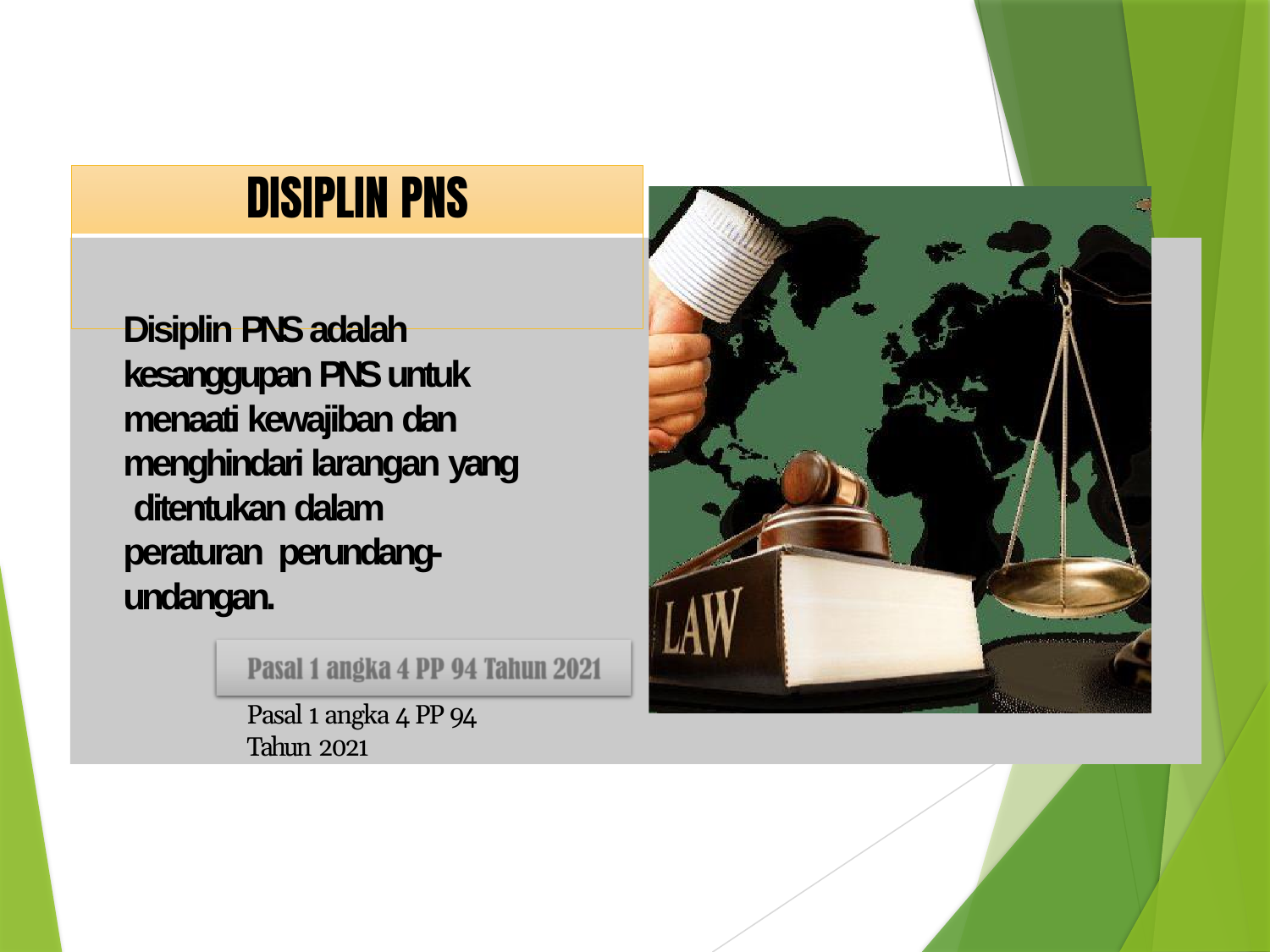

# DISIPLIN PNS

Disiplin PNS adalah  kesanggupan PNS untuk  menaati kewajiban dan  menghindari larangan yang  ditentukan dalam peraturan  perundang-undangan.

Pasal 1 angka 4 PP 94 Tahun 2021